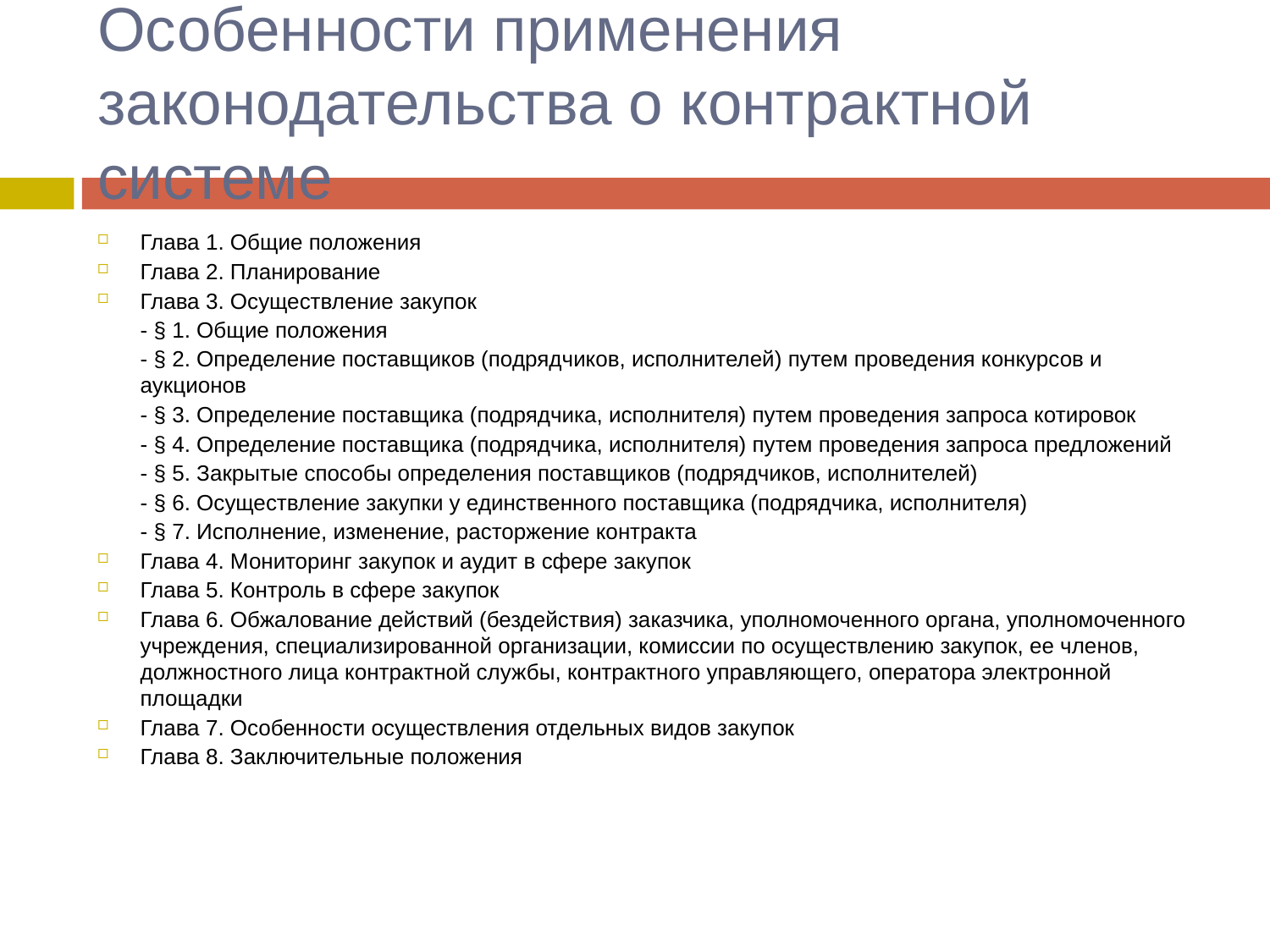

# Особенности применения законодательства о контрактной системе
Глава 1. Общие положения
Глава 2. Планирование
Глава 3. Осуществление закупок
	- § 1. Общие положения
	- § 2. Определение поставщиков (подрядчиков, исполнителей) путем проведения конкурсов и аукционов
	- § 3. Определение поставщика (подрядчика, исполнителя) путем проведения запроса котировок
	- § 4. Определение поставщика (подрядчика, исполнителя) путем проведения запроса предложений
	- § 5. Закрытые способы определения поставщиков (подрядчиков, исполнителей)
	- § 6. Осуществление закупки у единственного поставщика (подрядчика, исполнителя)
	- § 7. Исполнение, изменение, расторжение контракта
Глава 4. Мониторинг закупок и аудит в сфере закупок
Глава 5. Контроль в сфере закупок
Глава 6. Обжалование действий (бездействия) заказчика, уполномоченного органа, уполномоченного учреждения, специализированной организации, комиссии по осуществлению закупок, ее членов, должностного лица контрактной службы, контрактного управляющего, оператора электронной площадки
Глава 7. Особенности осуществления отдельных видов закупок
Глава 8. Заключительные положения